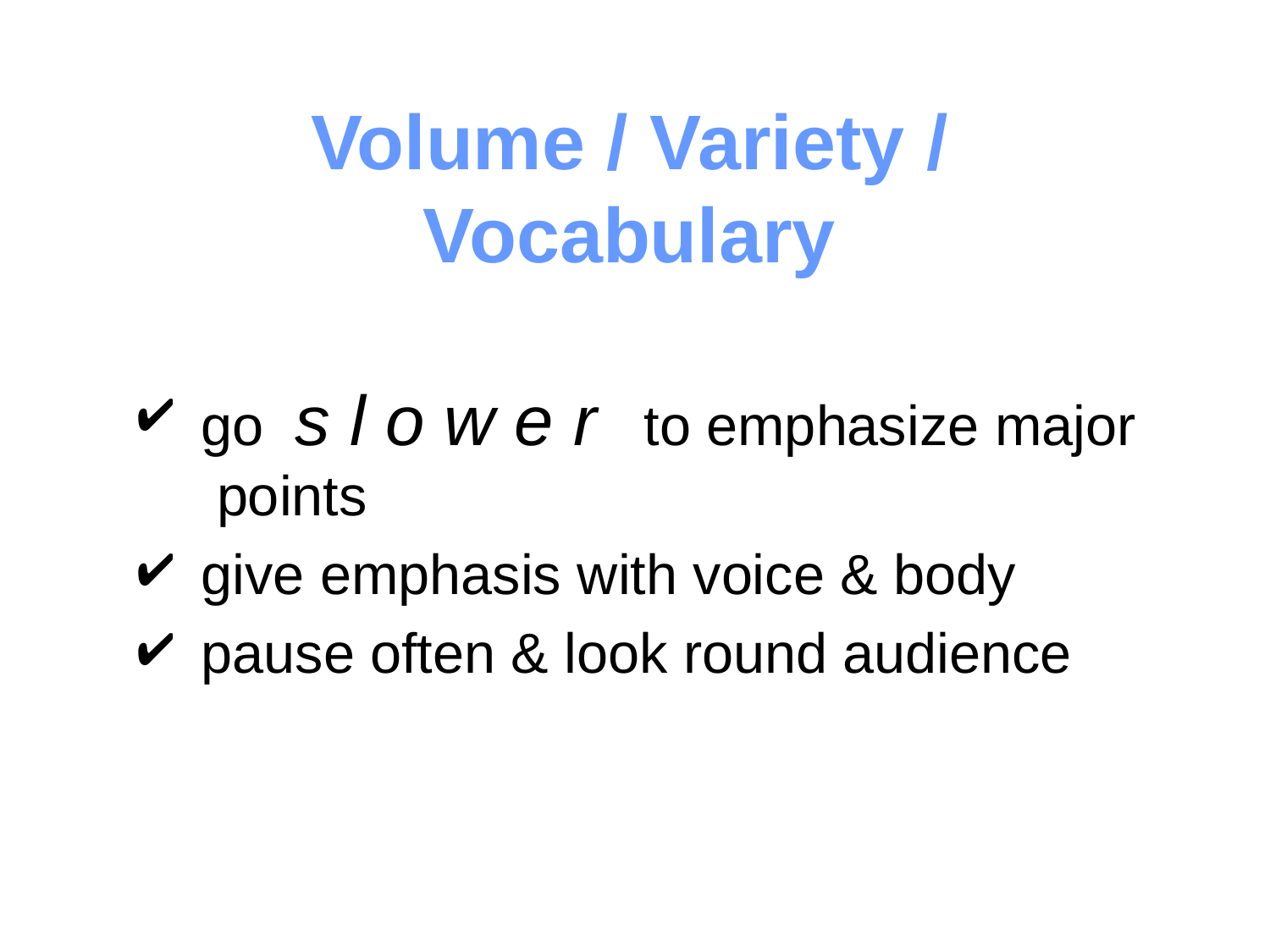

Volume / Variety / Vocabulary

 go  s l o w e r   to emphasize major    points
 give emphasis with voice & body
 pause often & look round audience